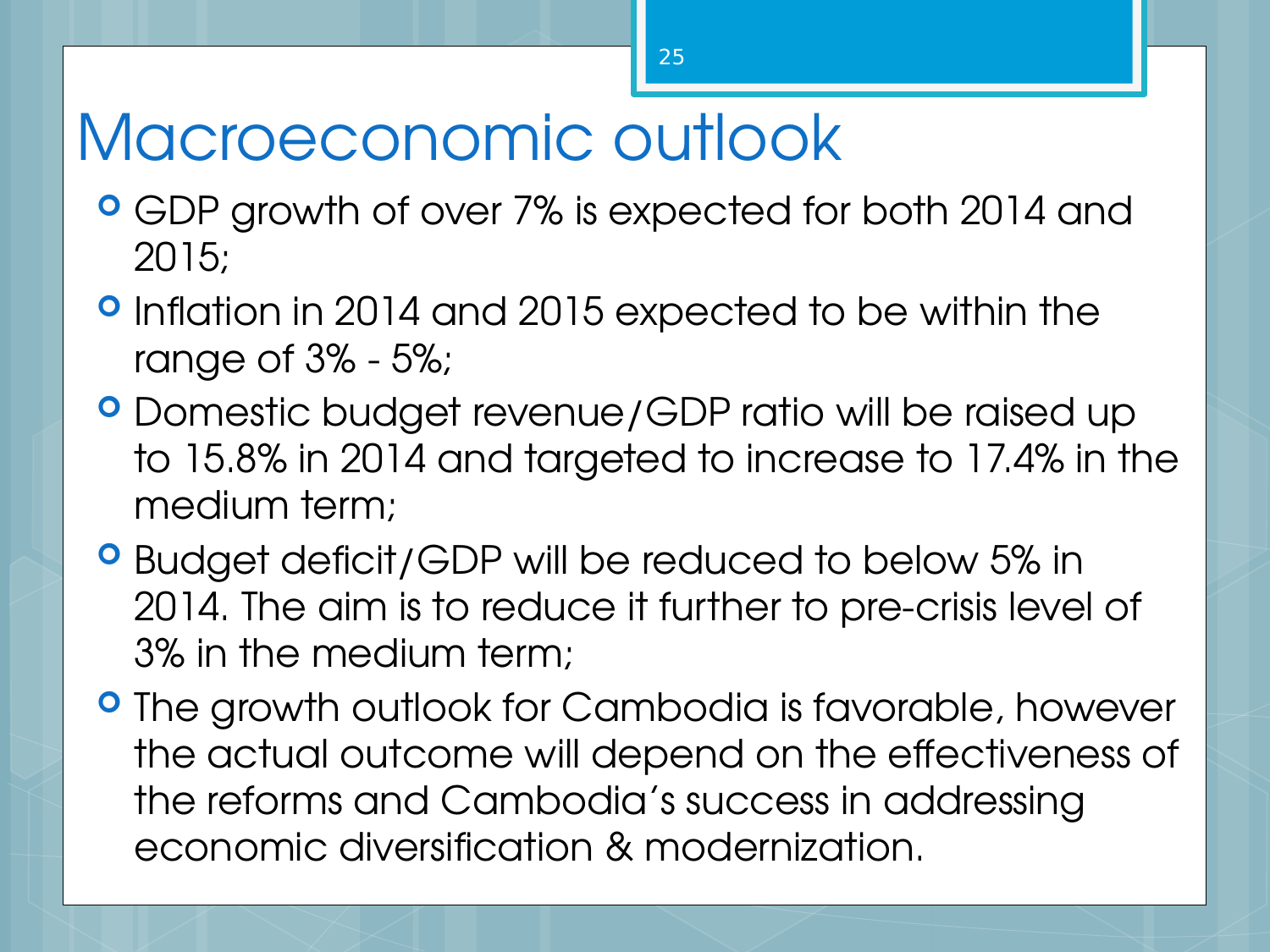

25
# Macroeconomic outlook
GDP growth of over 7% is expected for both 2014 and 2015;
Inflation in 2014 and 2015 expected to be within the range of 3% - 5%;
Domestic budget revenue/GDP ratio will be raised up to 15.8% in 2014 and targeted to increase to 17.4% in the medium term;
Budget deficit/GDP will be reduced to below 5% in 2014. The aim is to reduce it further to pre-crisis level of 3% in the medium term;
The growth outlook for Cambodia is favorable, however the actual outcome will depend on the effectiveness of the reforms and Cambodia’s success in addressing economic diversification & modernization.